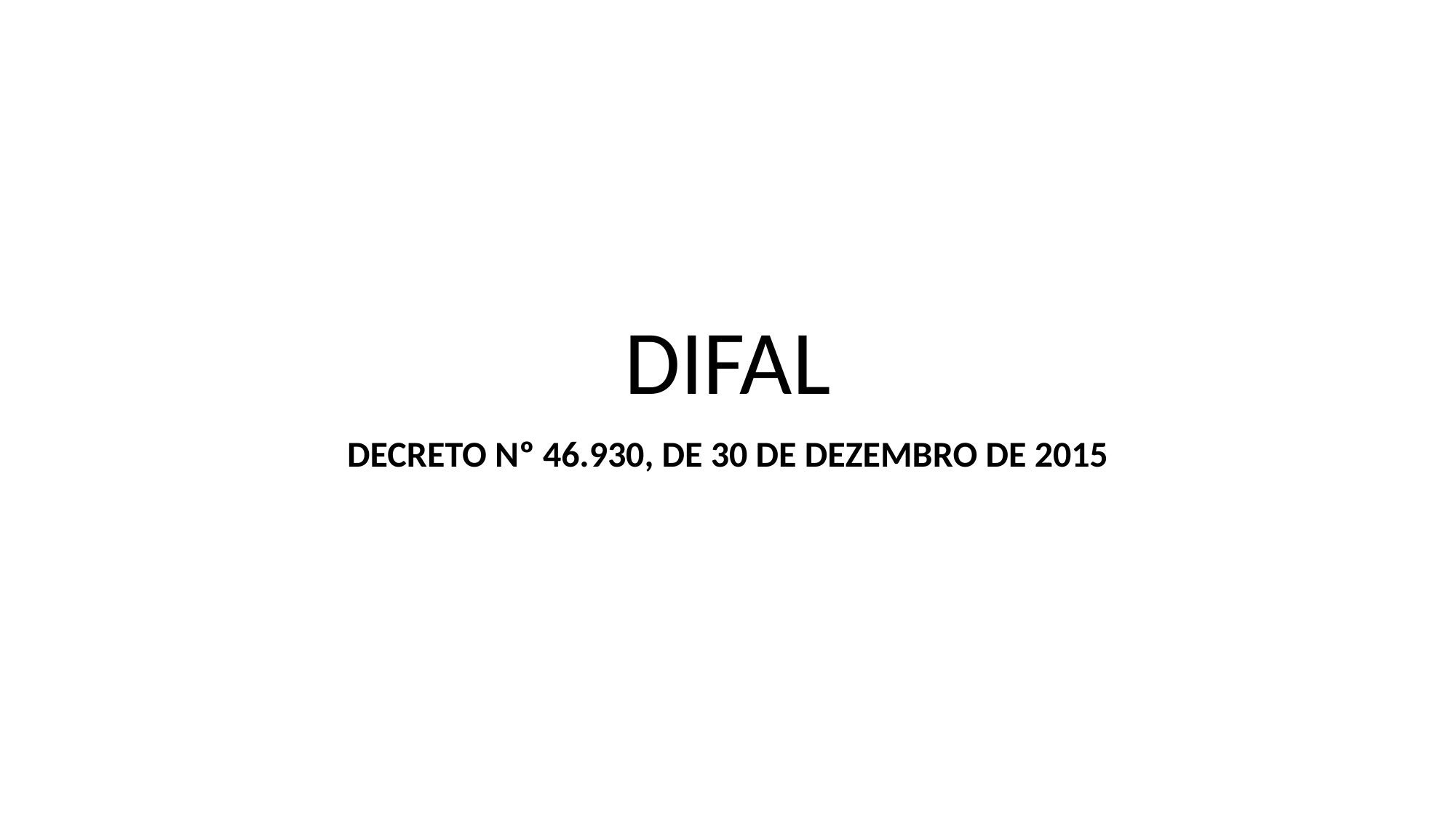

# DIFAL
DECRETO Nº 46.930, DE 30 DE DEZEMBRO DE 2015